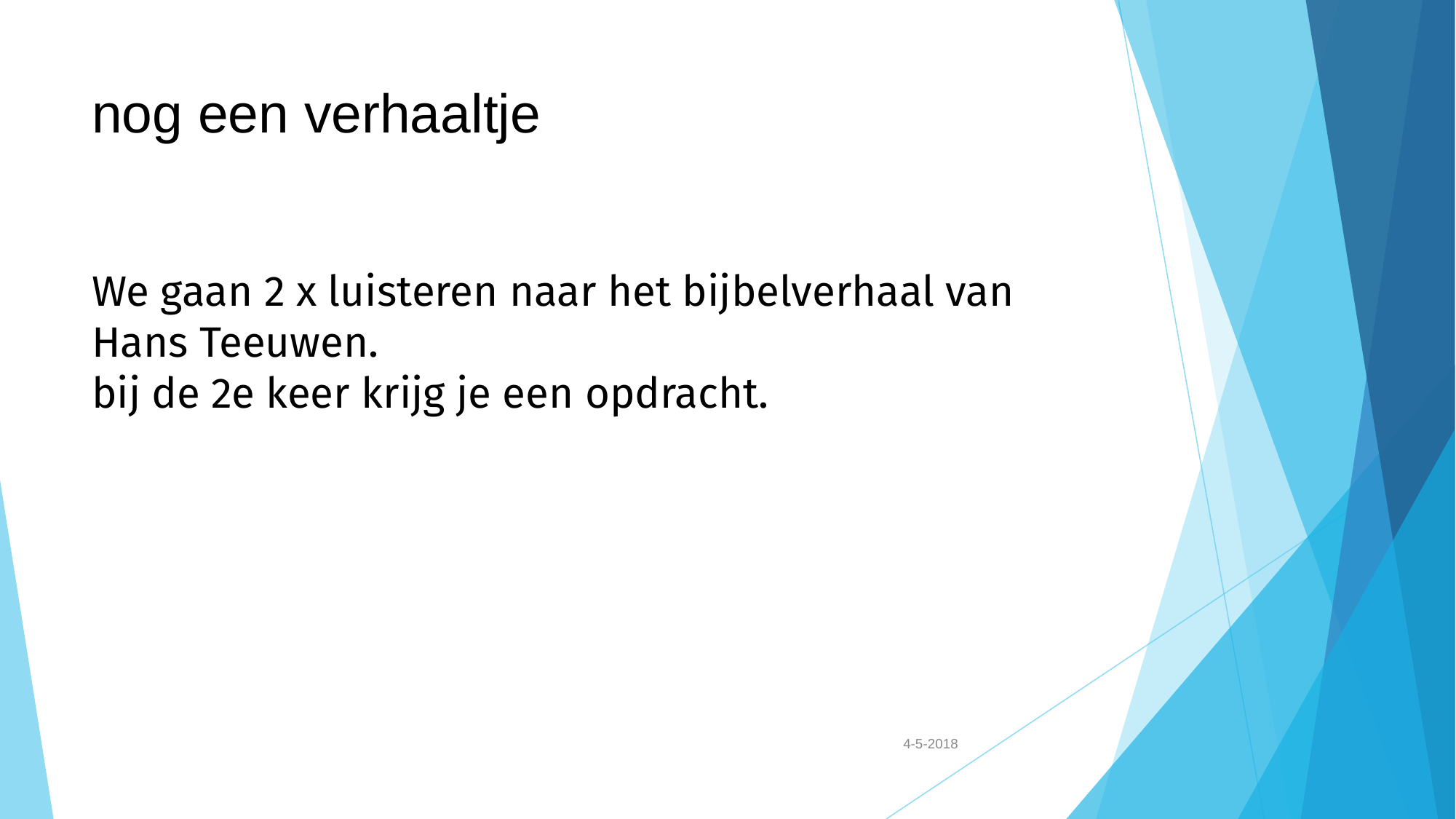

nog een verhaaltje
We gaan 2 x luisteren naar het bijbelverhaal van Hans Teeuwen.
bij de 2e keer krijg je een opdracht.
4-5-2018